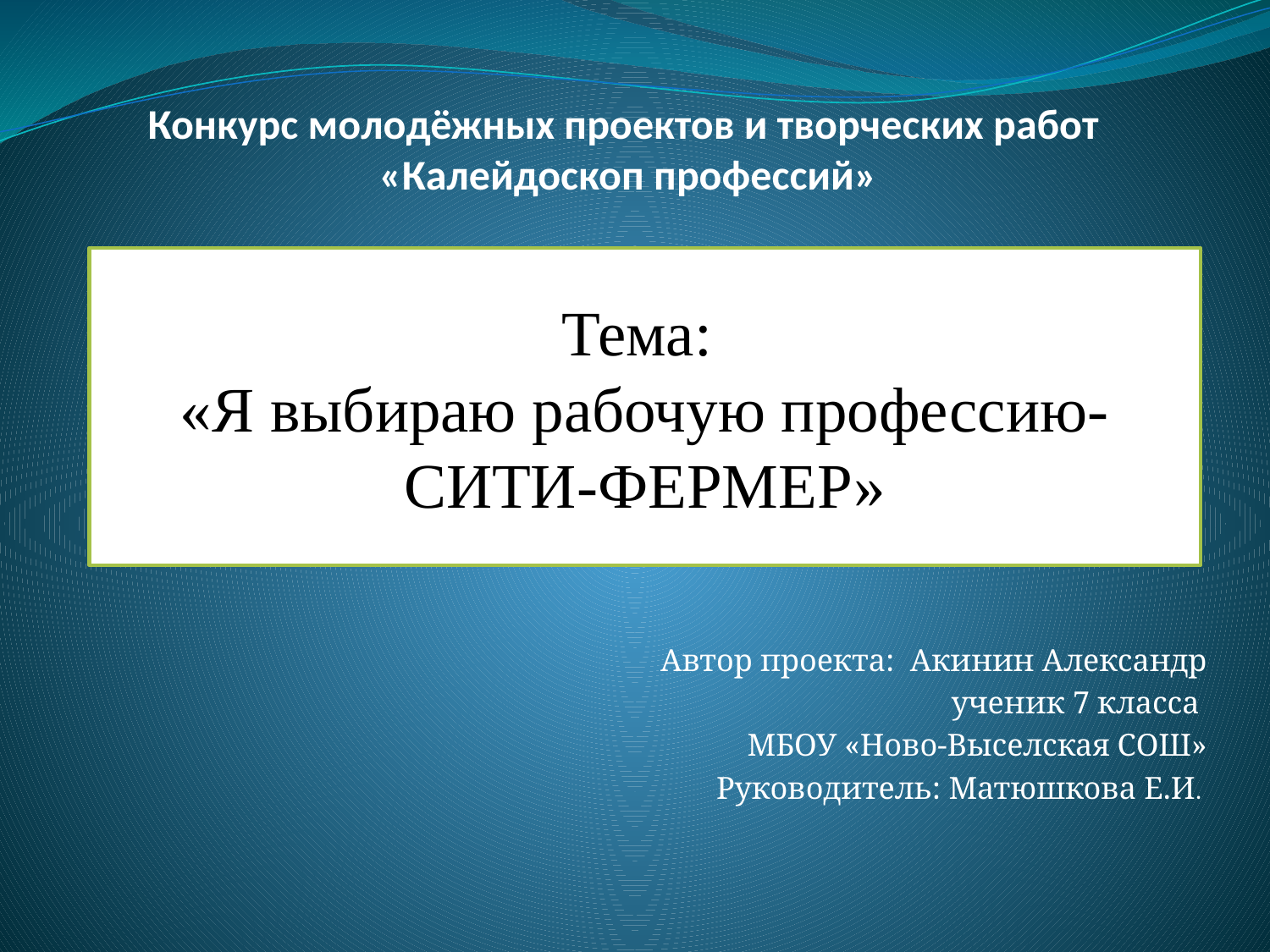

# Конкурс молодёжных проектов и творческих работ «Калейдоскоп профессий»
Тема:
«Я выбираю рабочую профессию- СИТИ-ФЕРМЕР»
Автор проекта:  Акинин Александр
ученик 7 класса
МБОУ «Ново-Выселская СОШ»
Руководитель: Матюшкова Е.И.